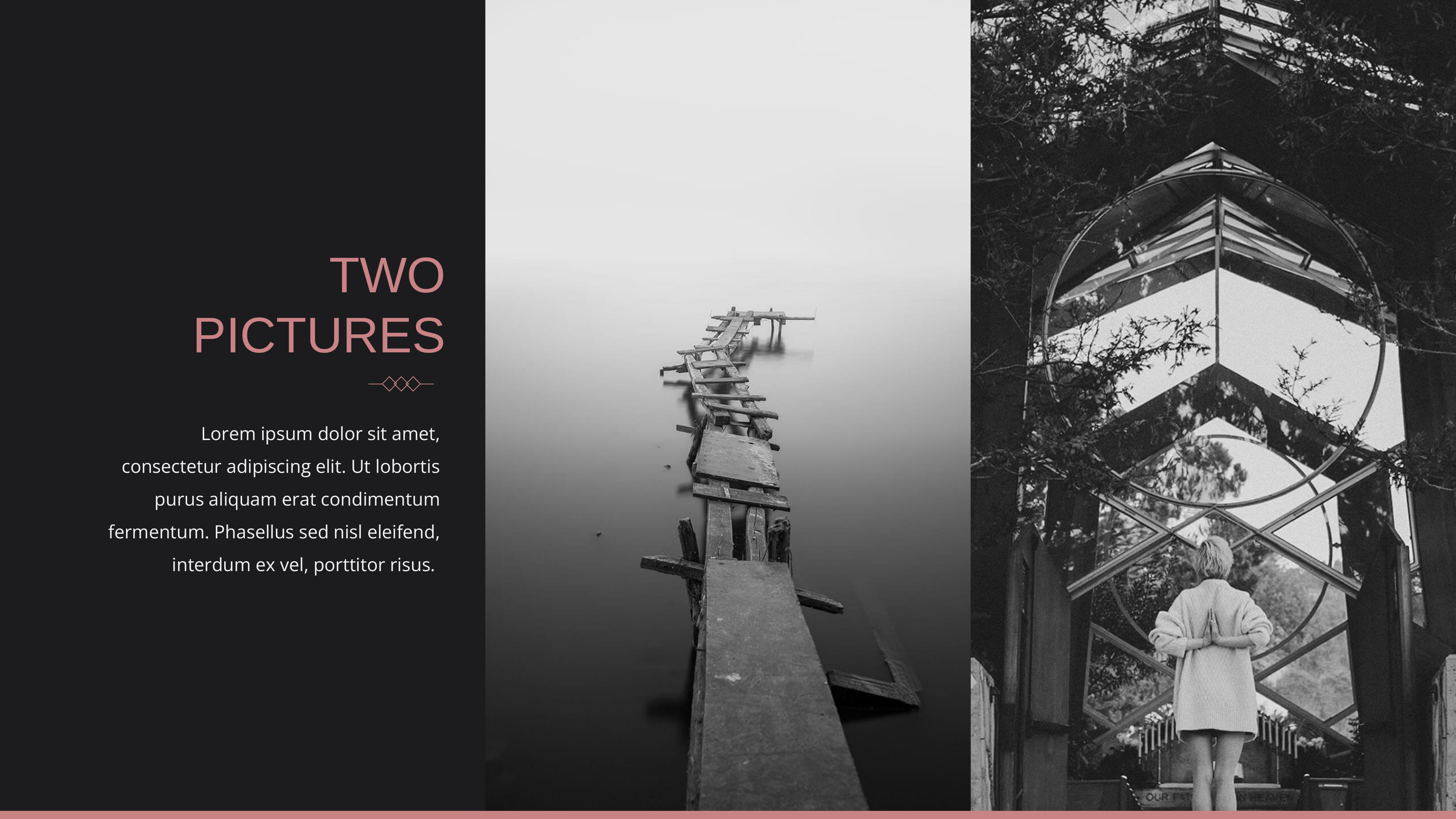

TWO
PICTURES

Lorem ipsum dolor sit amet, consectetur adipiscing elit. Ut lobortis purus aliquam erat condimentum fermentum. Phasellus sed nisl eleifend, interdum ex vel, porttitor risus.